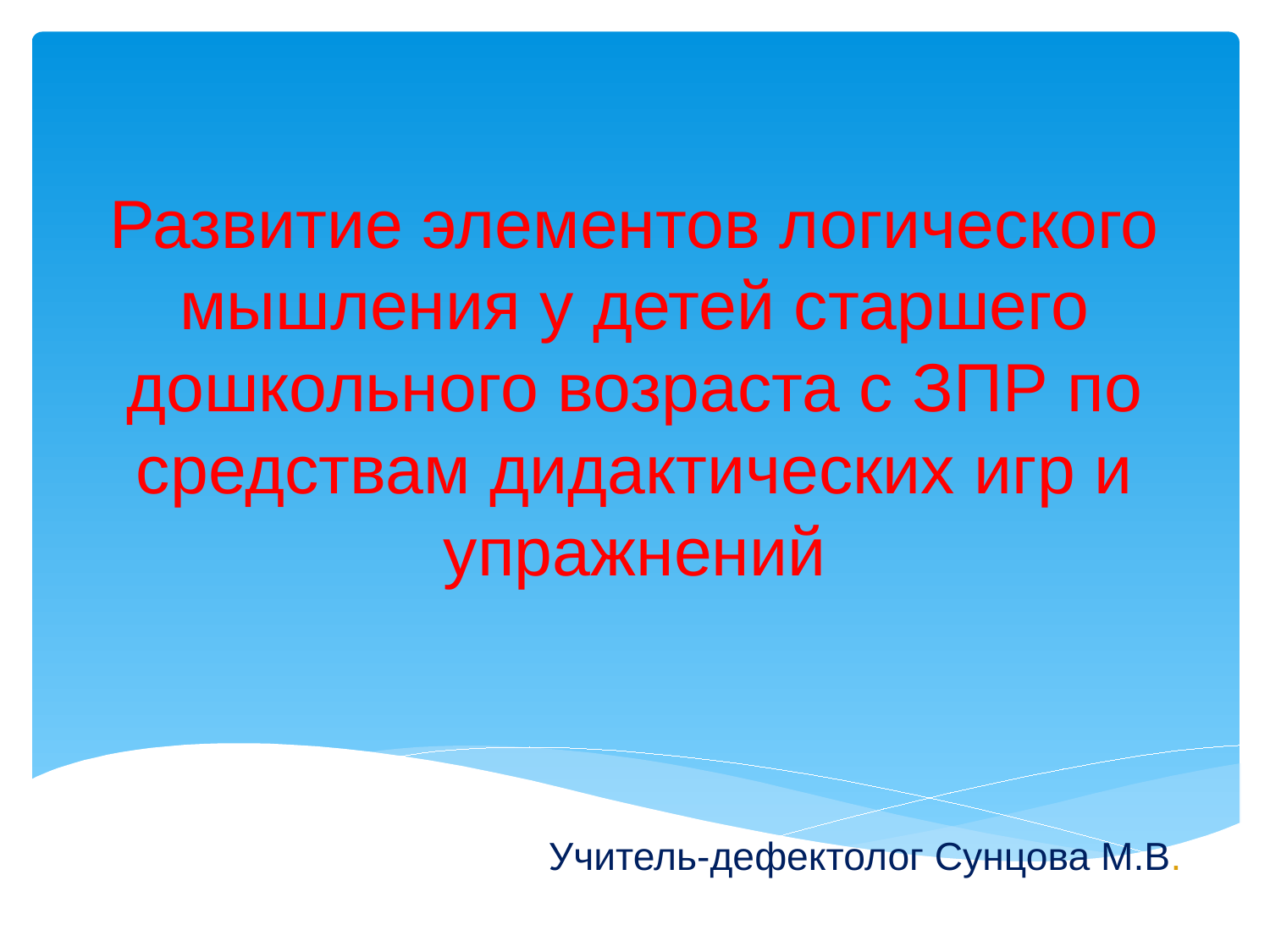

# Развитие элементов логического мышления у детей старшего дошкольного возраста с ЗПР по средствам дидактических игр и упражнений

Учитель-дефектолог Сунцова М.В.